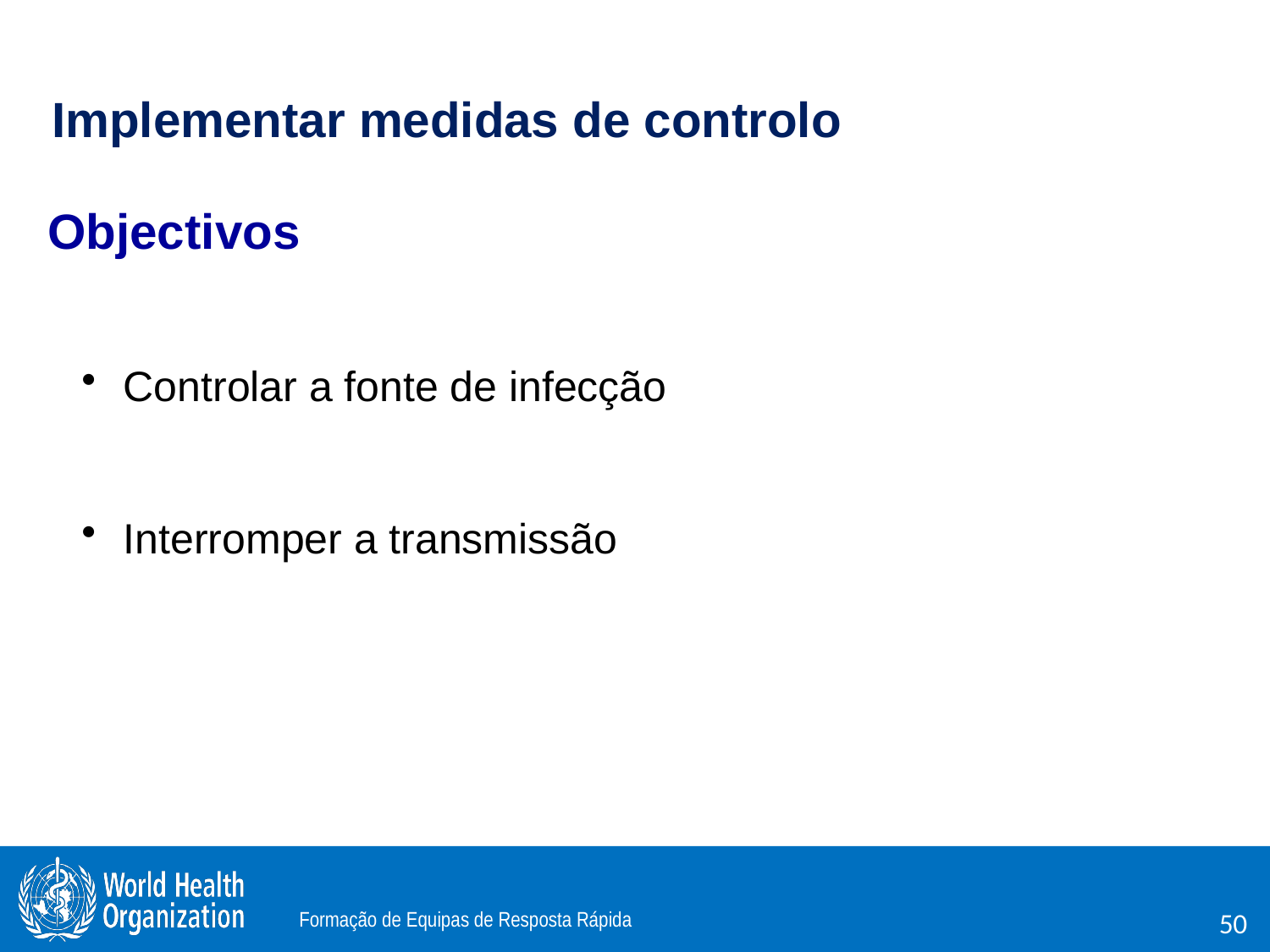

Implementar medidas de controlo
Objectivos
 Controlar a fonte de infecção
 Interromper a transmissão